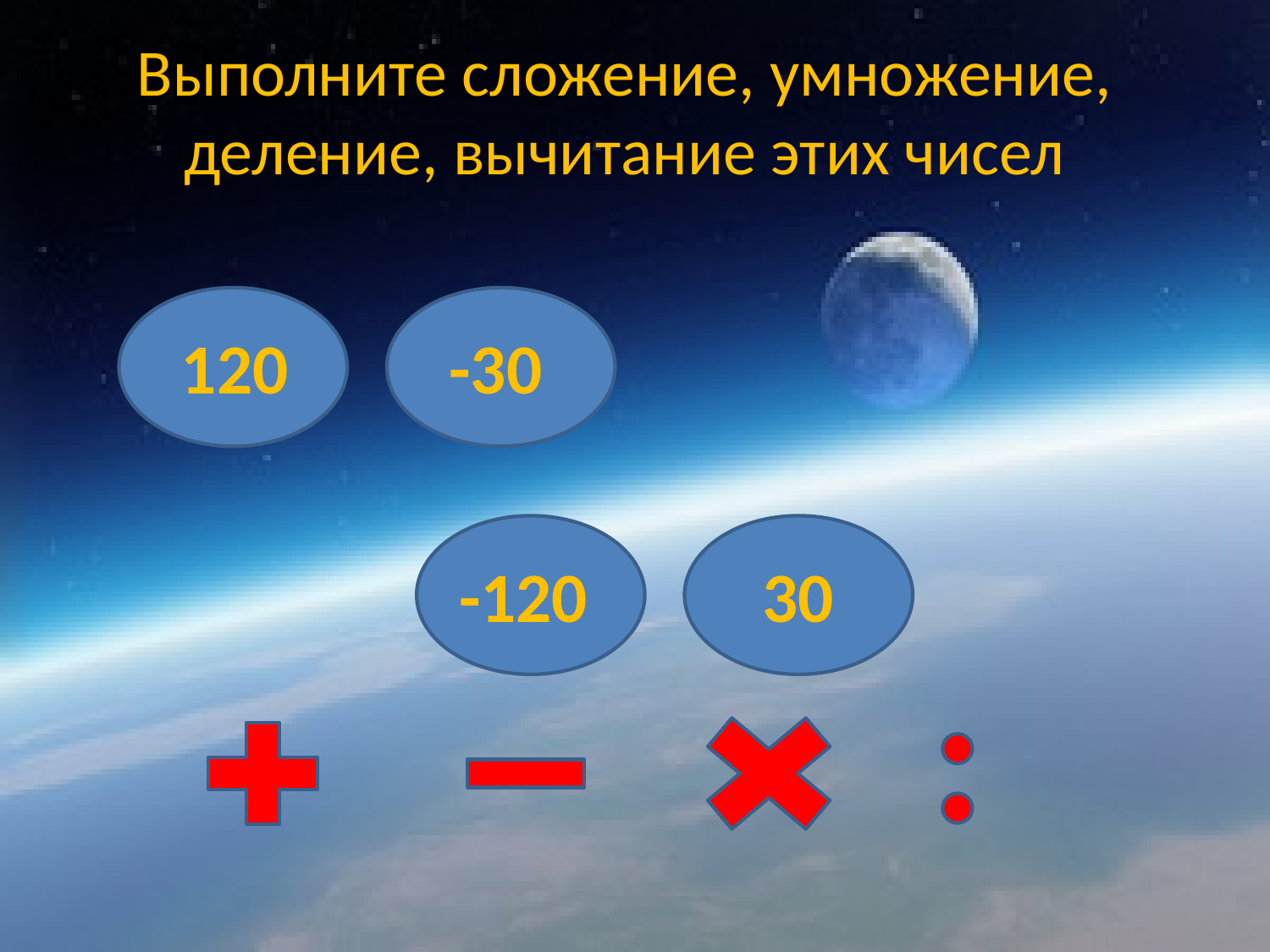

# Выполните сложение, умножение, деление, вычитание этих чисел

120

-30

-120

 30